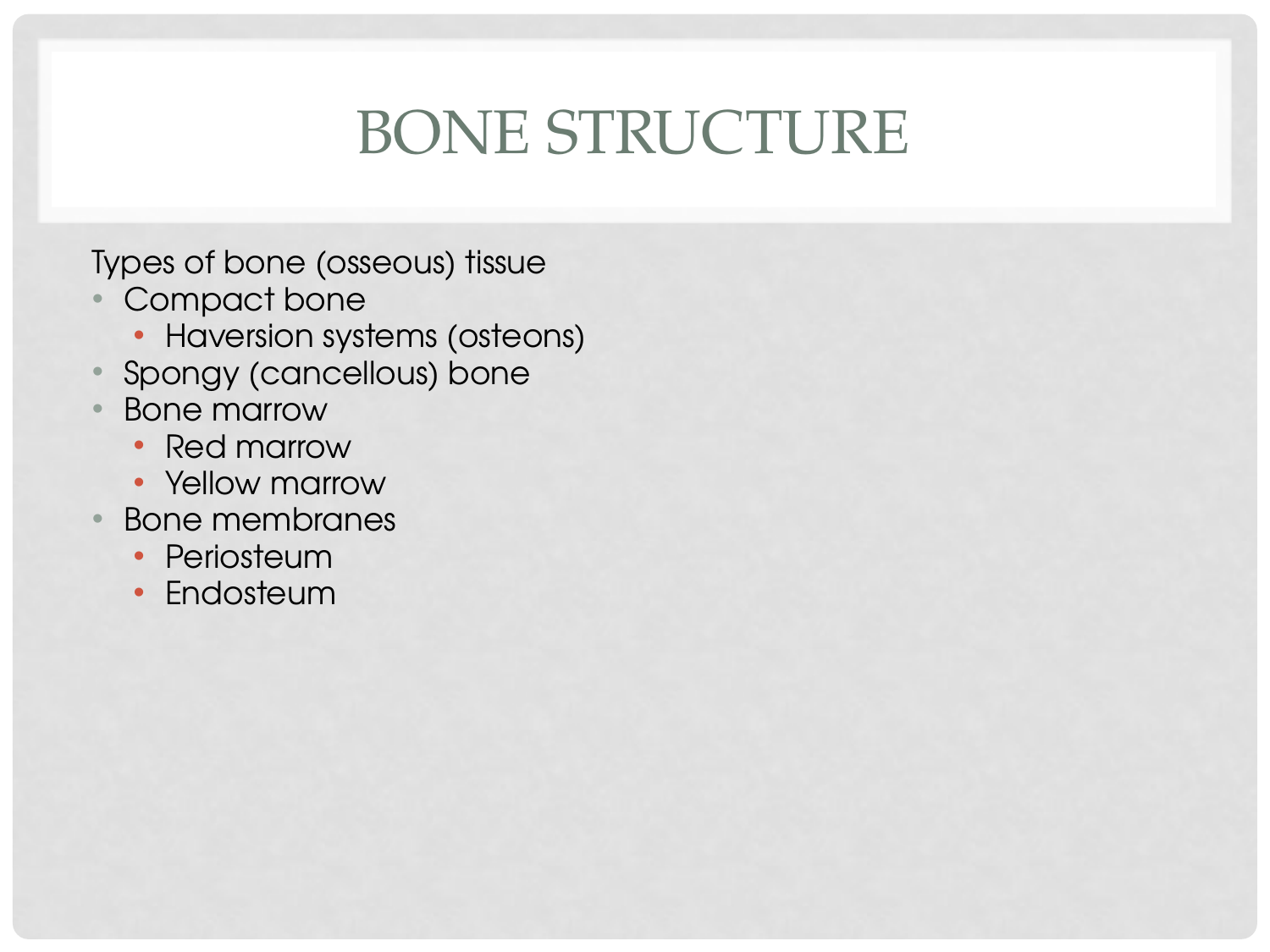

# Bone structure
Types of bone (osseous) tissue
Compact bone
Haversion systems (osteons)
Spongy (cancellous) bone
Bone marrow
Red marrow
Yellow marrow
Bone membranes
Periosteum
Endosteum